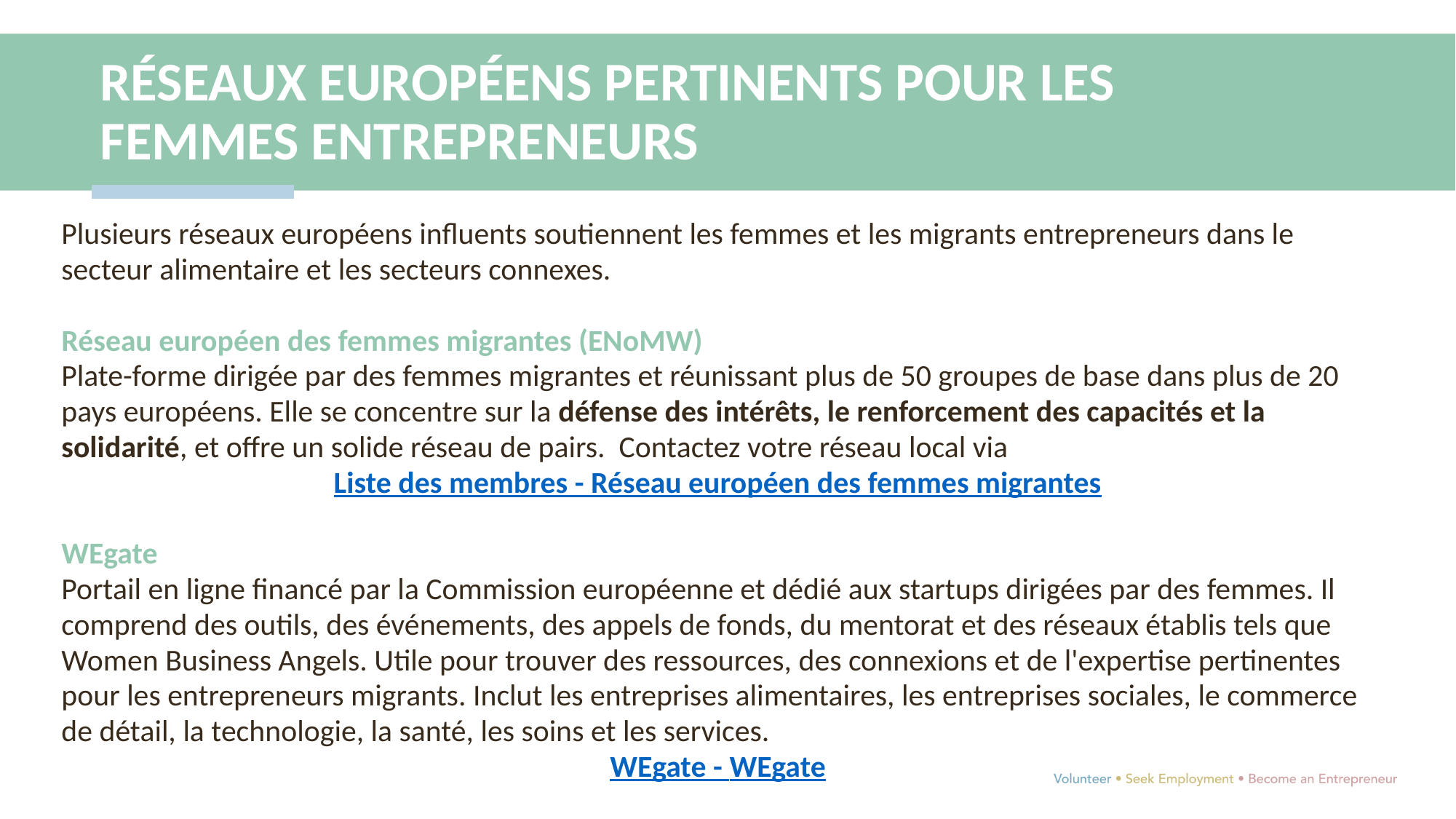

RÉSEAUX EUROPÉENS PERTINENTS POUR LES
FEMMES ENTREPRENEURS
Plusieurs réseaux européens influents soutiennent les femmes et les migrants entrepreneurs dans le secteur alimentaire et les secteurs connexes.

Réseau européen des femmes migrantes (ENoMW)
Plate-forme dirigée par des femmes migrantes et réunissant plus de 50 groupes de base dans plus de 20 pays européens. Elle se concentre sur la défense des intérêts, le renforcement des capacités et la solidarité, et offre un solide réseau de pairs.  Contactez votre réseau local via
Liste des membres - Réseau européen des femmes migrantes

WEgate
Portail en ligne financé par la Commission européenne et dédié aux startups dirigées par des femmes. Il comprend des outils, des événements, des appels de fonds, du mentorat et des réseaux établis tels que Women Business Angels. Utile pour trouver des ressources, des connexions et de l'expertise pertinentes pour les entrepreneurs migrants. Inclut les entreprises alimentaires, les entreprises sociales, le commerce de détail, la technologie, la santé, les soins et les services.
WEgate - WEgate